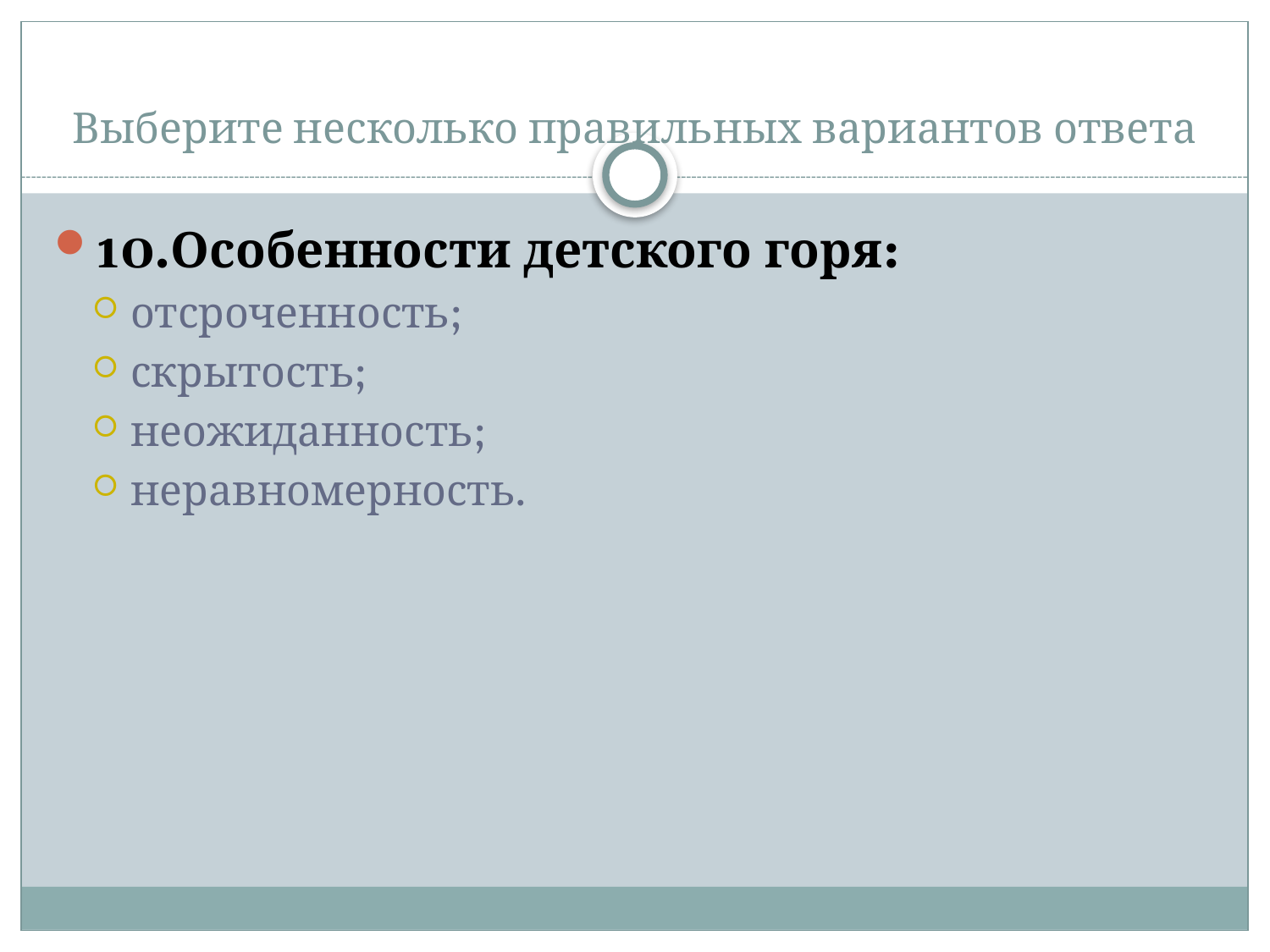

# Выберите несколько правильных вариантов ответа
10.Особенности детского горя:
отсроченность;
скрытость;
неожиданность;
неравномерность.